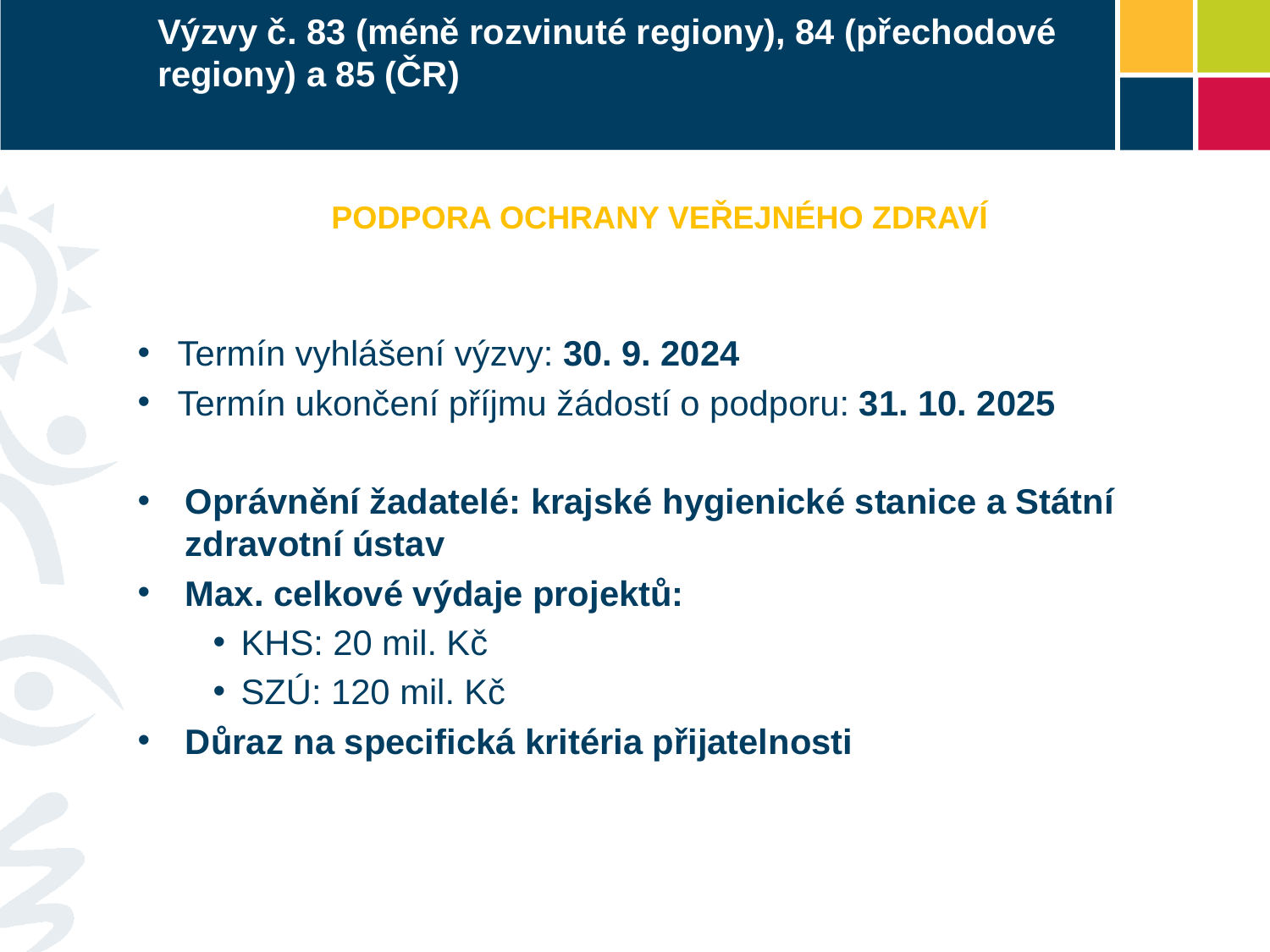

# Výzvy č. 83 (méně rozvinuté regiony), 84 (přechodové regiony) a 85 (ČR)

Podpora ochrany veřejného zdraví

Termín vyhlášení výzvy: 30. 9. 2024
Termín ukončení příjmu žádostí o podporu: 31. 10. 2025

Oprávnění žadatelé: krajské hygienické stanice a Státní zdravotní ústav
Max. celkové výdaje projektů:
KHS: 20 mil. Kč
SZÚ: 120 mil. Kč
Důraz na specifická kritéria přijatelnosti